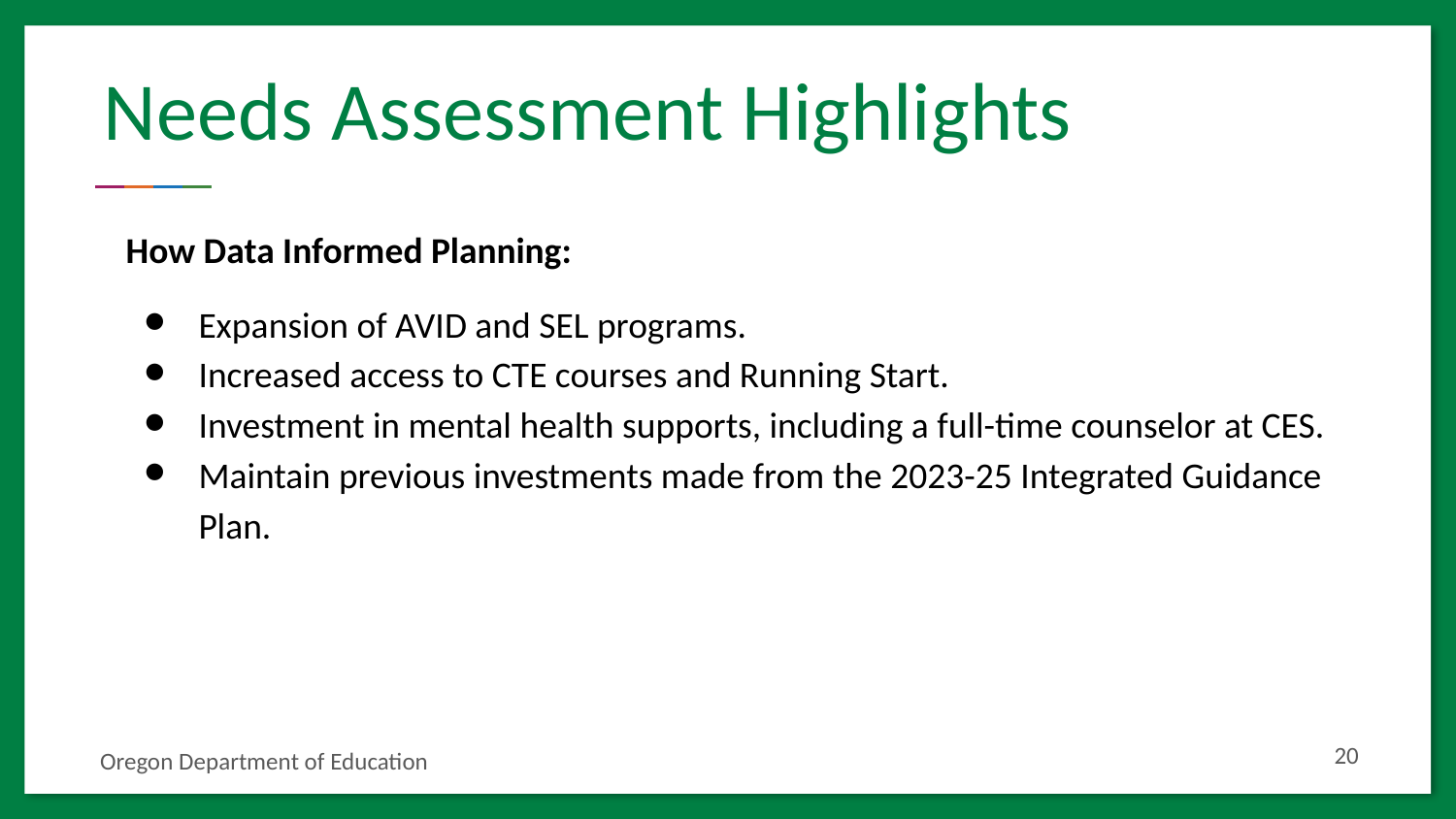

# Needs Assessment Highlights
How Data Informed Planning:
Expansion of AVID and SEL programs.
Increased access to CTE courses and Running Start.
Investment in mental health supports, including a full-time counselor at CES.
Maintain previous investments made from the 2023-25 Integrated Guidance Plan.

20